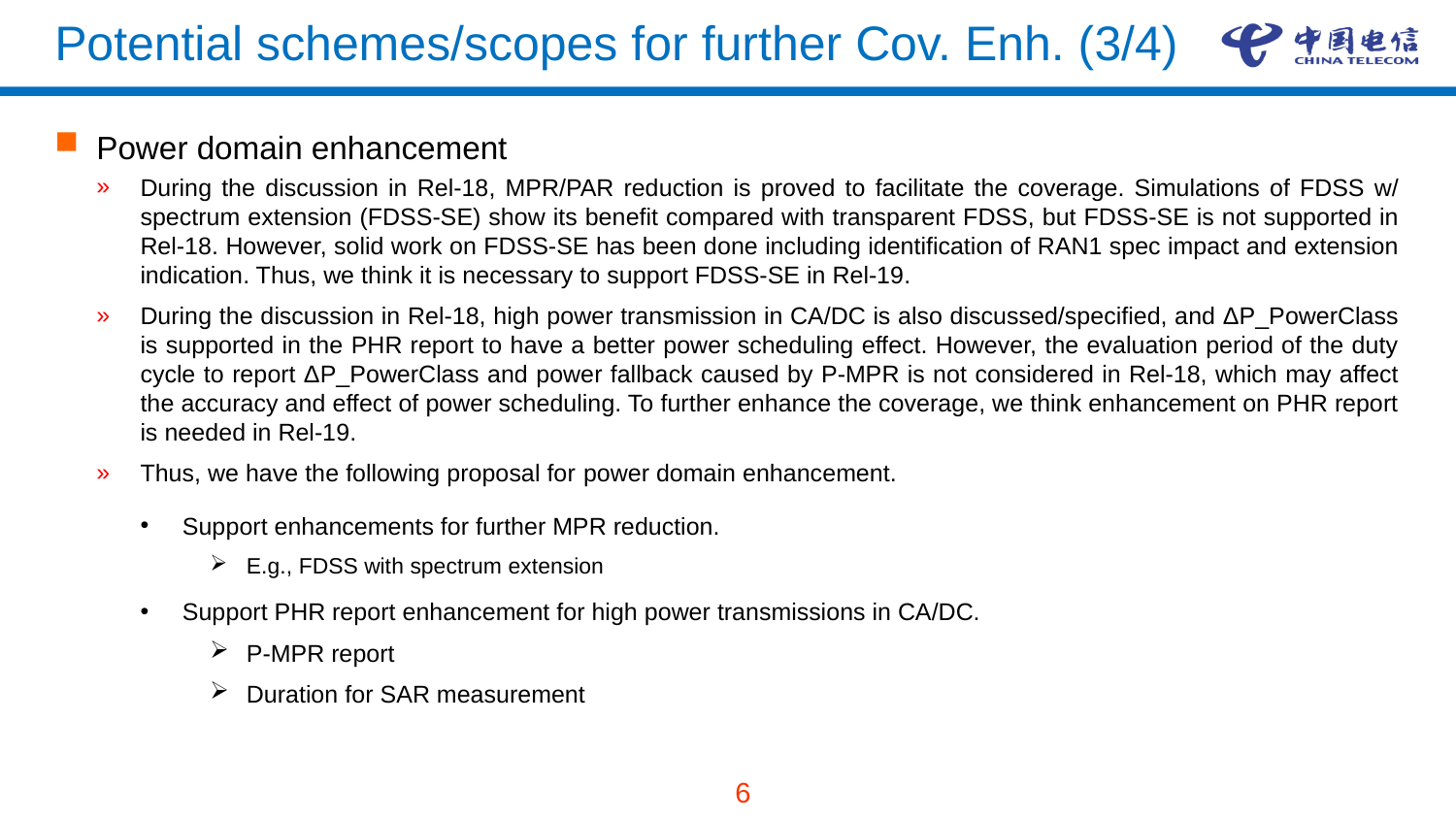

# Potential schemes/scopes for further Cov. Enh. (3/4)
Power domain enhancement
During the discussion in Rel-18, MPR/PAR reduction is proved to facilitate the coverage. Simulations of FDSS w/ spectrum extension (FDSS-SE) show its benefit compared with transparent FDSS, but FDSS-SE is not supported in Rel-18. However, solid work on FDSS-SE has been done including identification of RAN1 spec impact and extension indication. Thus, we think it is necessary to support FDSS-SE in Rel-19.
During the discussion in Rel-18, high power transmission in CA/DC is also discussed/specified, and ΔP_PowerClass is supported in the PHR report to have a better power scheduling effect. However, the evaluation period of the duty cycle to report ΔP_PowerClass and power fallback caused by P-MPR is not considered in Rel-18, which may affect the accuracy and effect of power scheduling. To further enhance the coverage, we think enhancement on PHR report is needed in Rel-19.
Thus, we have the following proposal for power domain enhancement.
Support enhancements for further MPR reduction.
E.g., FDSS with spectrum extension
Support PHR report enhancement for high power transmissions in CA/DC.
P-MPR report
Duration for SAR measurement

6